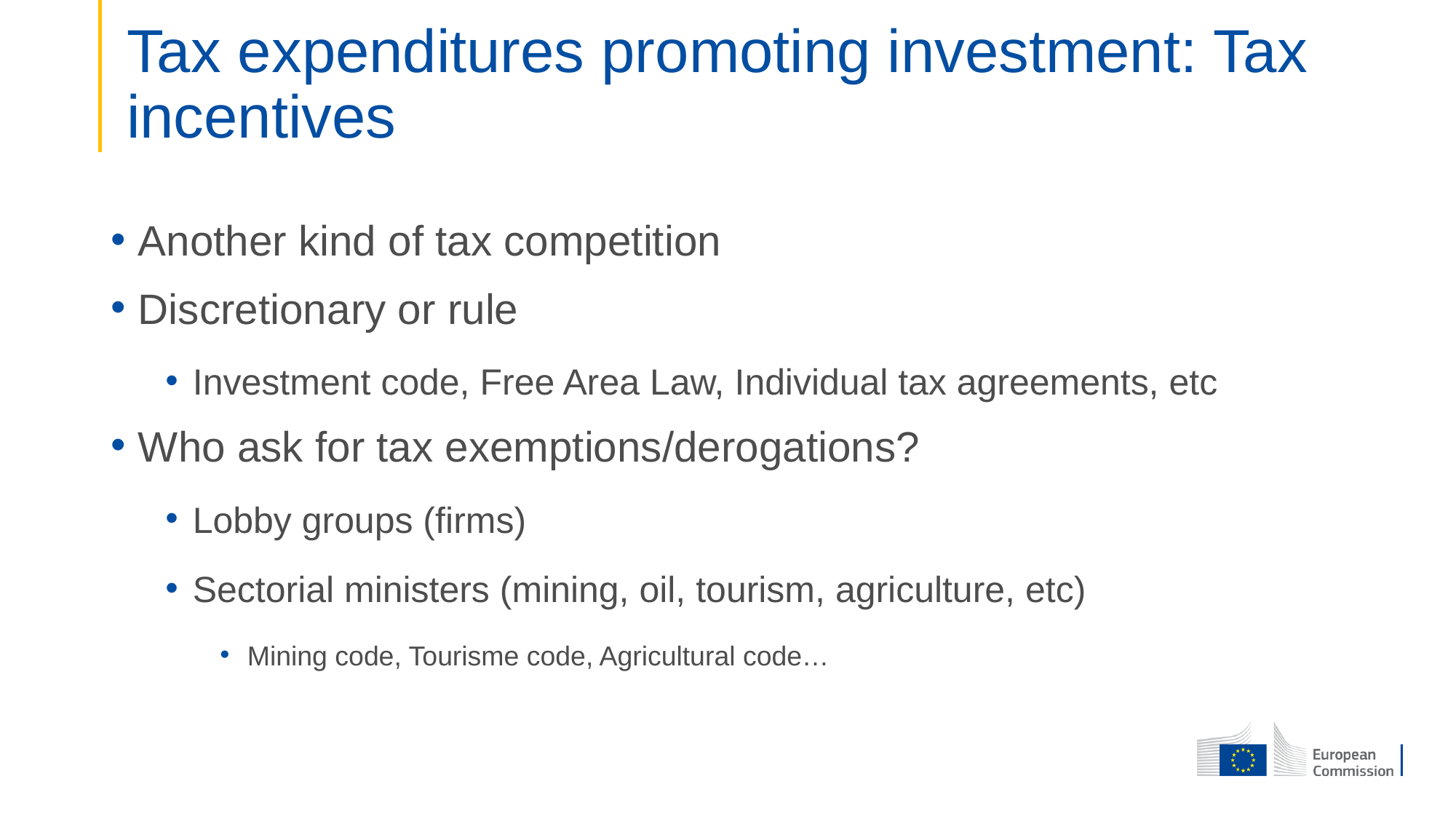

# Tax expenditures promoting investment: Tax incentives
Another kind of tax competition
Discretionary or rule
Investment code, Free Area Law, Individual tax agreements, etc
Who ask for tax exemptions/derogations?
Lobby groups (firms)
Sectorial ministers (mining, oil, tourism, agriculture, etc)
Mining code, Tourisme code, Agricultural code…